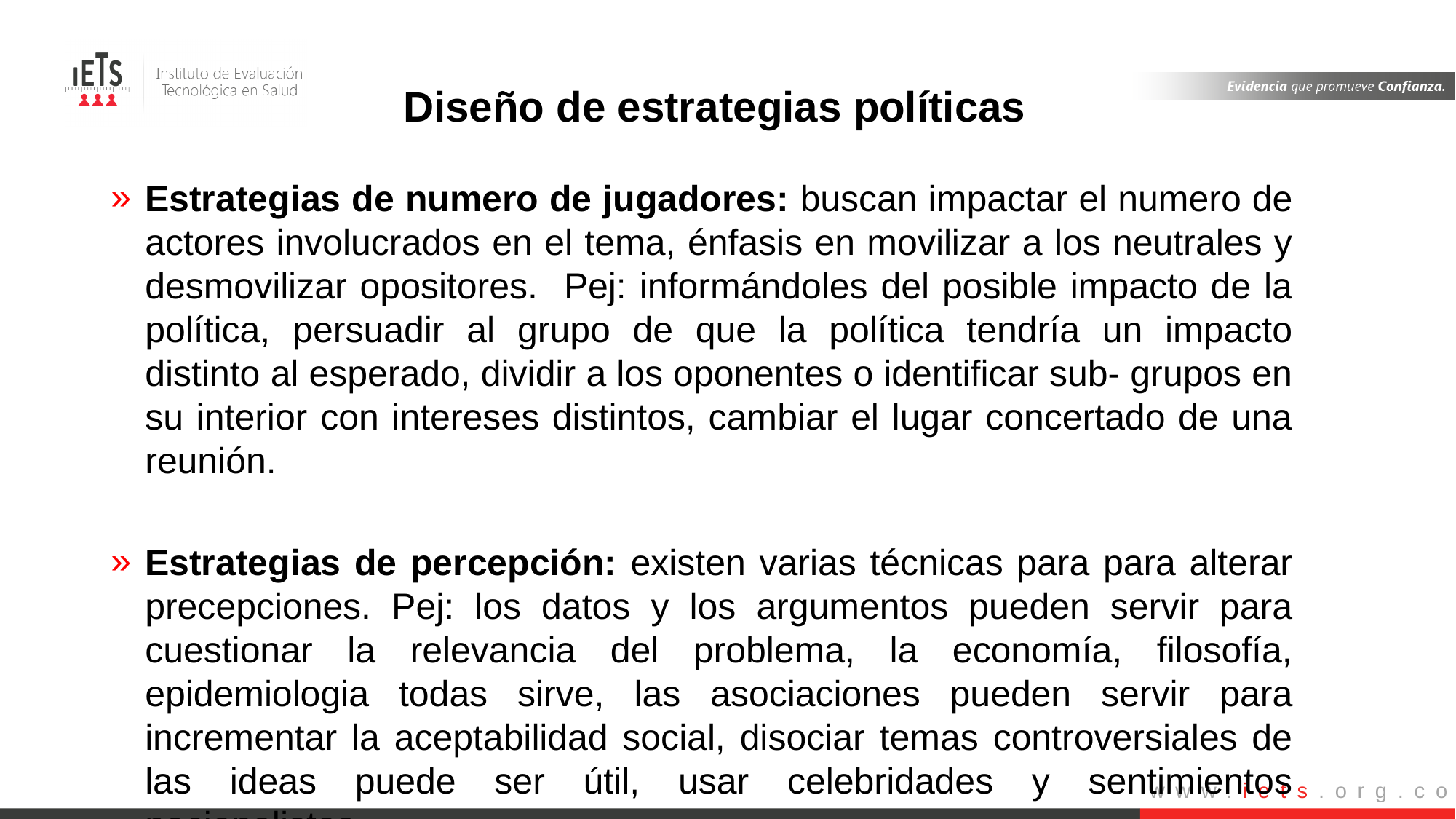

Diseño de estrategias políticas

Estrategias de numero de jugadores: buscan impactar el numero de actores involucrados en el tema, énfasis en movilizar a los neutrales y desmovilizar opositores.  Pej: informándoles del posible impacto de la política, persuadir al grupo de que la política tendría un impacto distinto al esperado, dividir a los oponentes o identificar sub- grupos en su interior con intereses distintos, cambiar el lugar concertado de una reunión.

Estrategias de percepción: existen varias técnicas para para alterar precepciones. Pej: los datos y los argumentos pueden servir para cuestionar la relevancia del problema, la economía, filosofía, epidemiologia todas sirve, las asociaciones pueden servir para incrementar la aceptabilidad social, disociar temas controversiales de las ideas puede ser útil, usar celebridades y sentimientos nacionalistas.